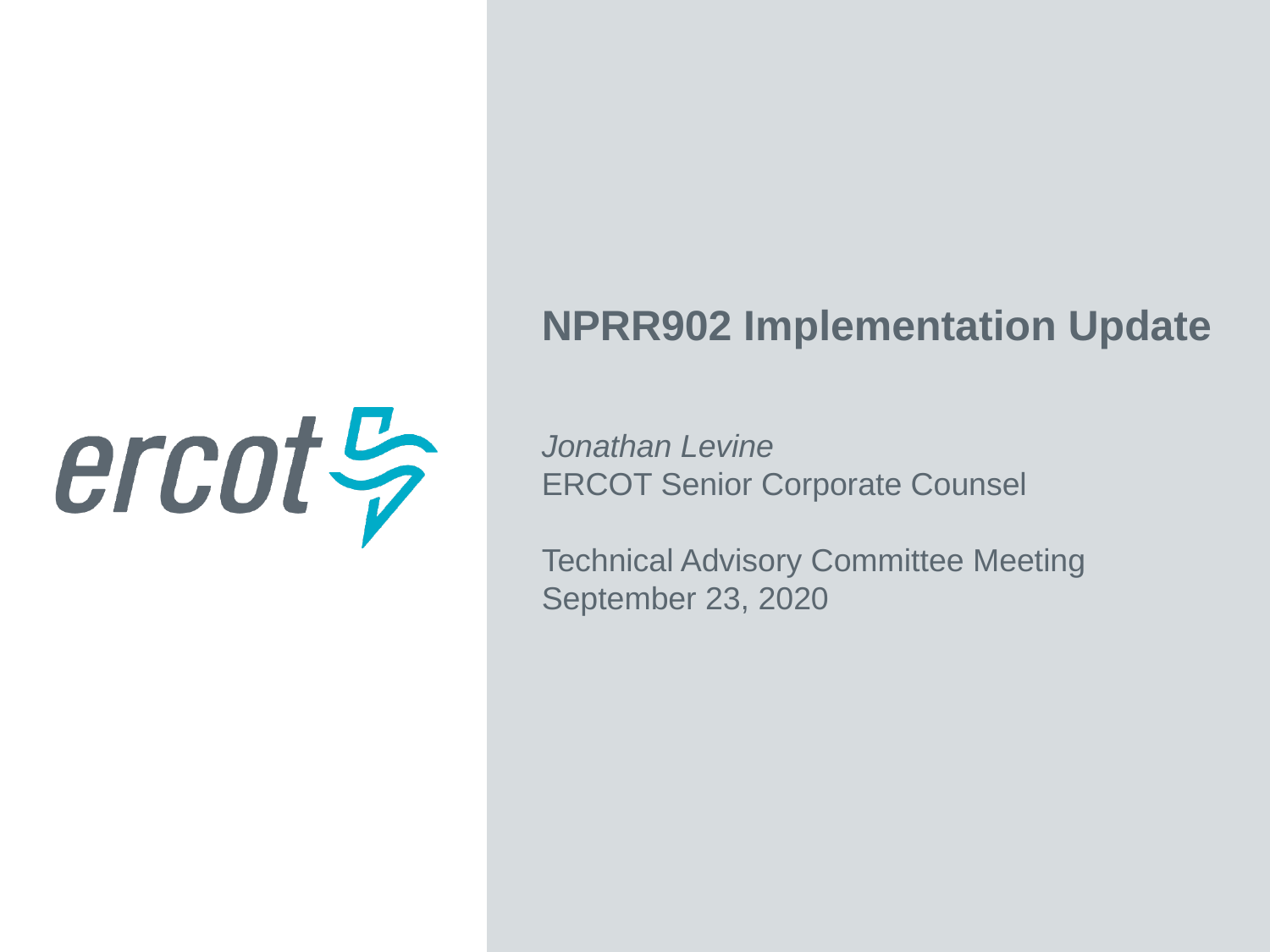

NPRR902 Implementation Update

Jonathan Levine
ERCOT Senior Corporate Counsel

Technical Advisory Committee Meeting
September 23, 2020